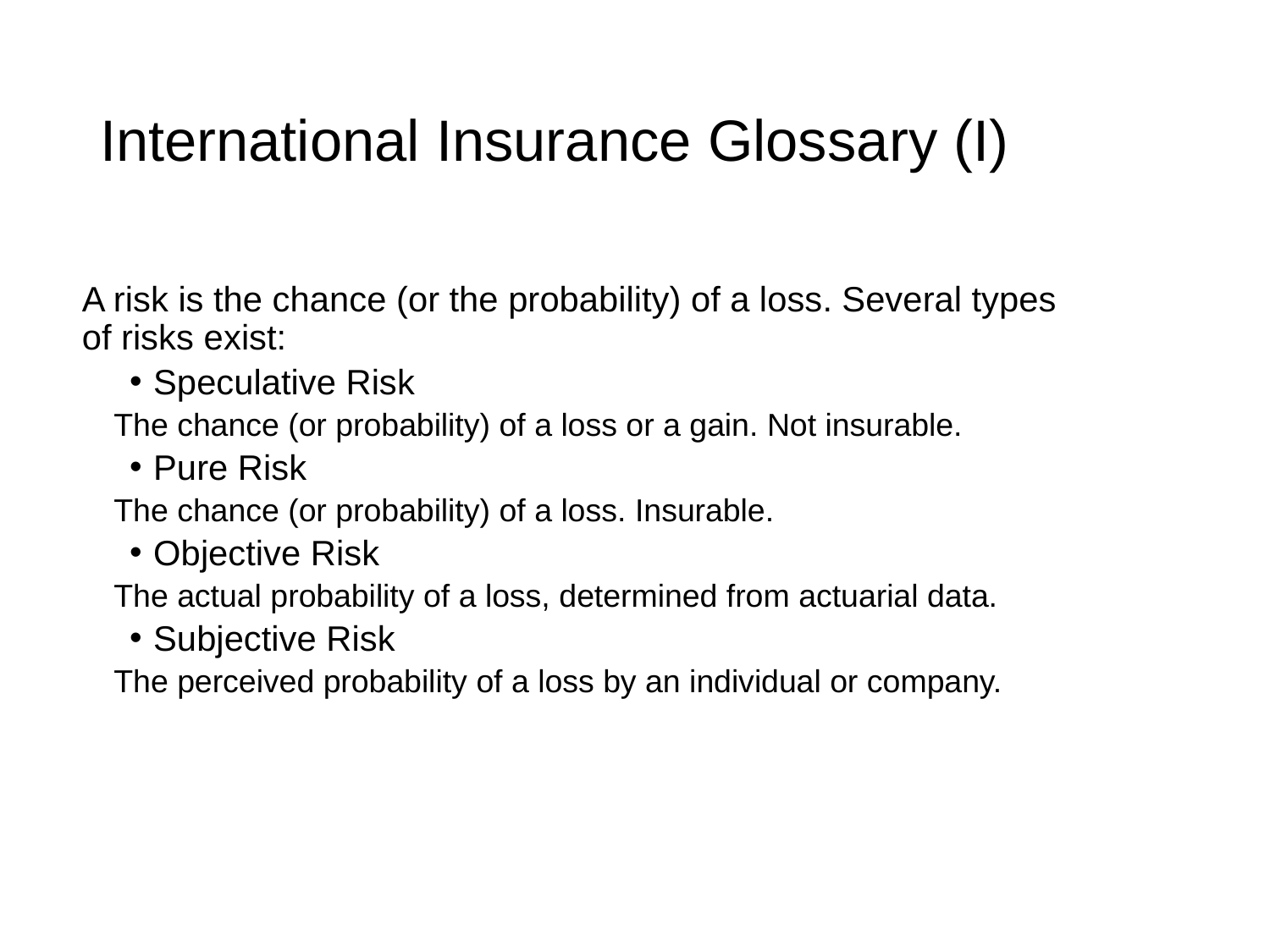

# International Insurance Glossary (I)
A risk is the chance (or the probability) of a loss. Several types of risks exist:
Speculative Risk
The chance (or probability) of a loss or a gain. Not insurable.
Pure Risk
The chance (or probability) of a loss. Insurable.
Objective Risk
The actual probability of a loss, determined from actuarial data.
Subjective Risk
The perceived probability of a loss by an individual or company.